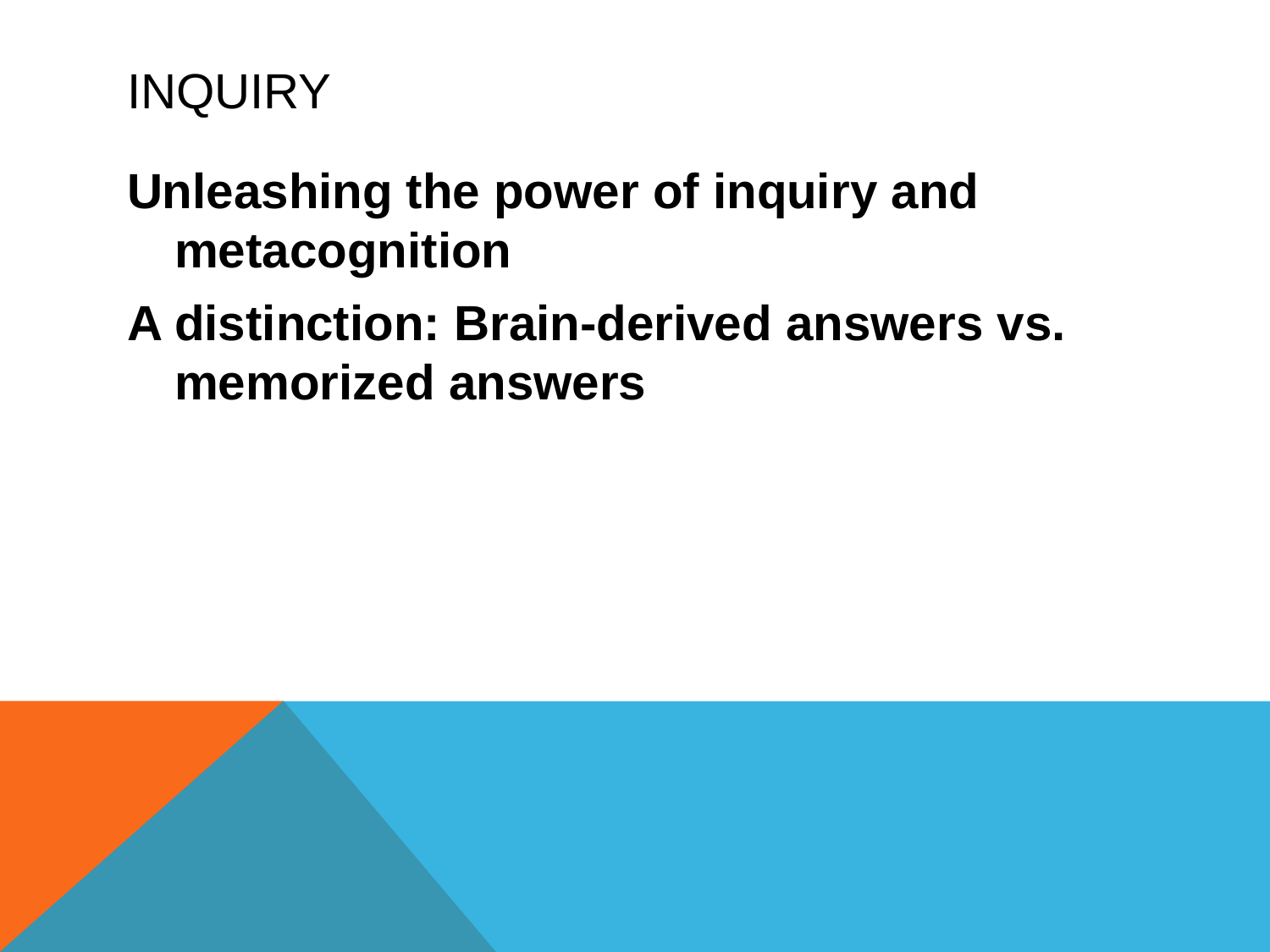

# Inquiry
Unleashing the power of inquiry and metacognition
A distinction: Brain-derived answers vs. memorized answers